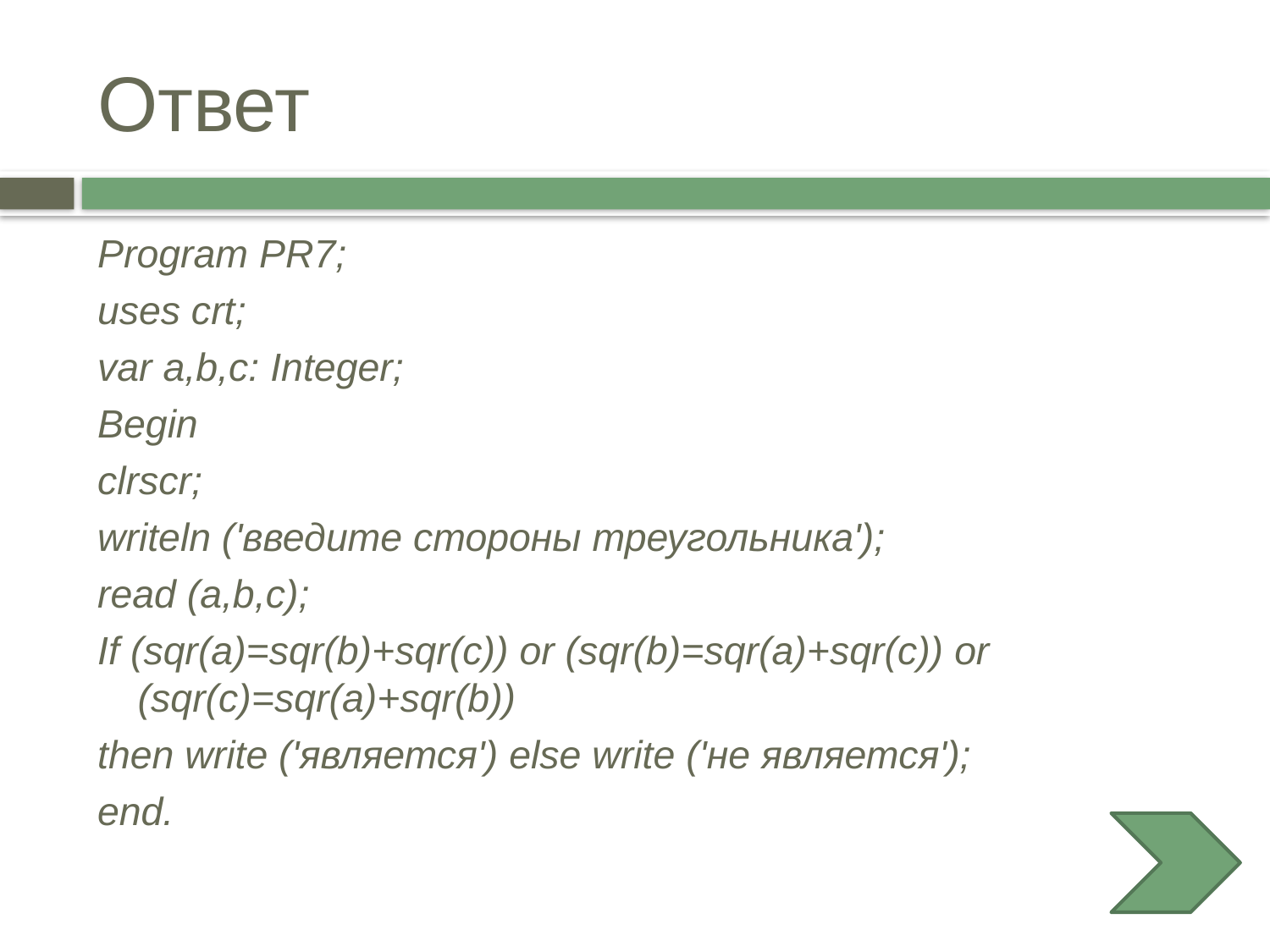

# Ответ
Program PR7;
uses crt;
var a,b,c: Integer;
Begin
clrscr;
writeln ('введите стороны треугольника');
read (a,b,c);
If (sqr(a)=sqr(b)+sqr(c)) or (sqr(b)=sqr(a)+sqr(c)) or (sqr(c)=sqr(a)+sqr(b))
then write ('является') else write ('не является');
end.